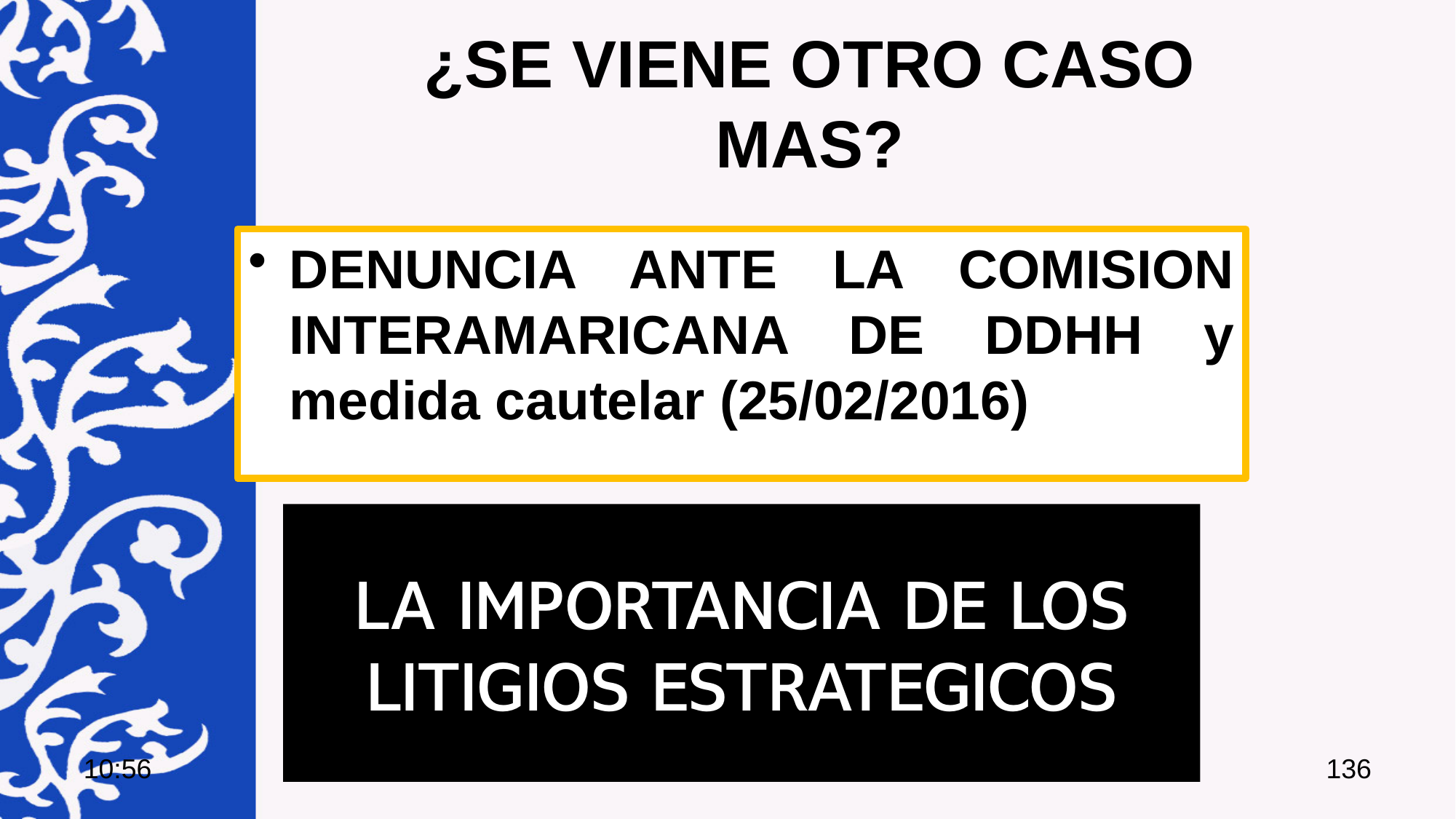

# ¿SE VIENE OTRO CASO MAS?
DENUNCIA ANTE LA COMISION INTERAMARICANA DE DDHH y medida cautelar (25/02/2016)
LA IMPORTANCIA DE LOS LITIGIOS ESTRATEGICOS
10:56
136